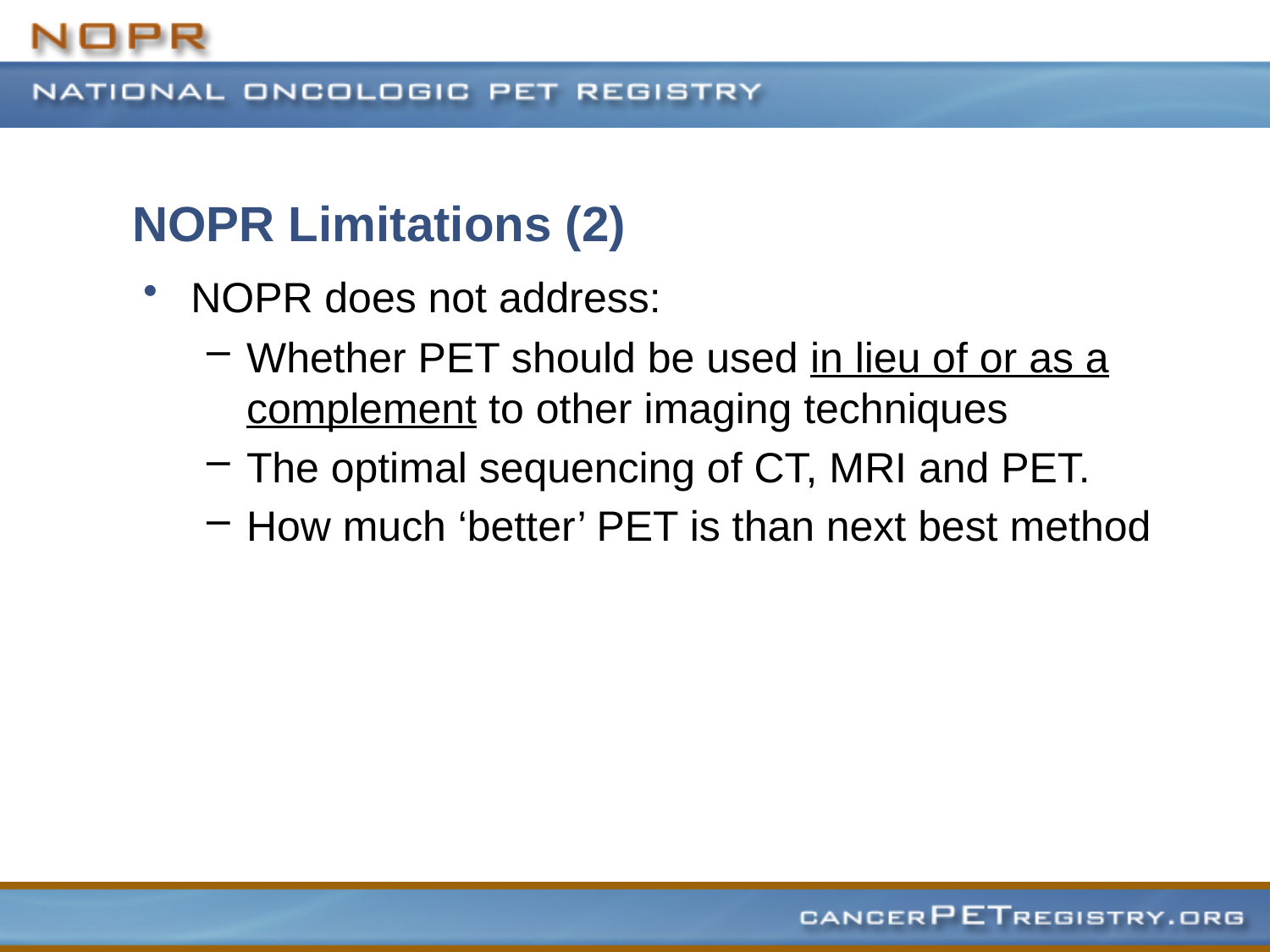

# NOPR Limitations (2)
NOPR does not address:
Whether PET should be used in lieu of or as a complement to other imaging techniques
The optimal sequencing of CT, MRI and PET.
How much ‘better’ PET is than next best method